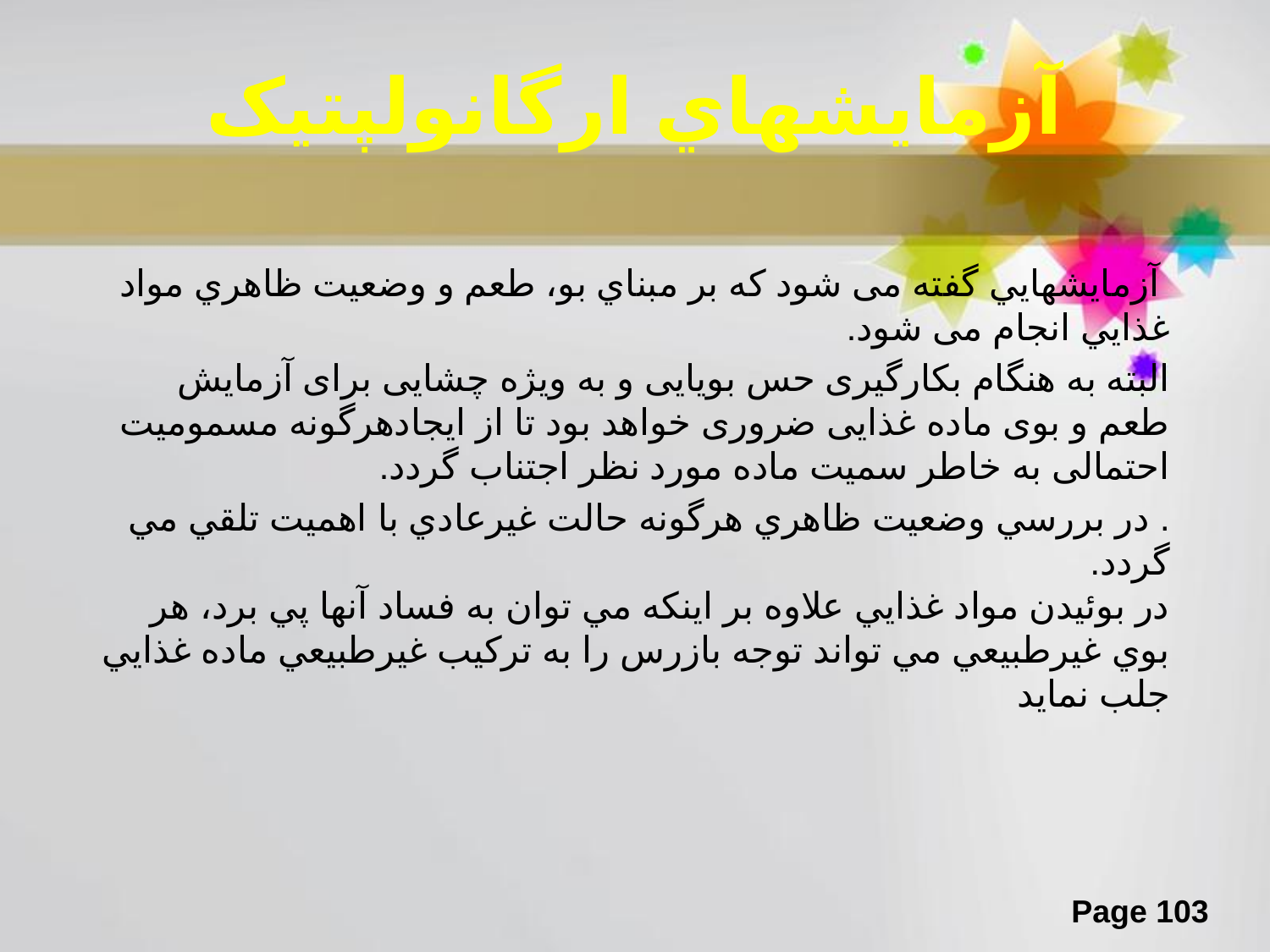

# آزمایشهاي ارگانولپتیک
 آزمایشهایي گفته می شود که بر مبناي بو، طعم و وضعیت ظاهري مواد غذایي انجام می شود.
البته به هنگام بکارگیری حس بویایی و به ویژه چشایی برای آزمایش طعم و بوی ماده غذایی ضروری خواهد بود تا از ایجادهرگونه مسمومیت احتمالی به خاطر سمیت ماده مورد نظر اجتناب گردد.
. در بررسي وضعیت ظاهري هرگونه حالت غیرعادي با اهمیت تلقي مي گردد.
در بوئیدن مواد غذایي علاوه بر اینکه مي توان به فساد آنها پي برد، هر بوي غیرطبیعي مي تواند توجه بازرس را به ترکیب غیرطبیعي ماده غذایي جلب نماید